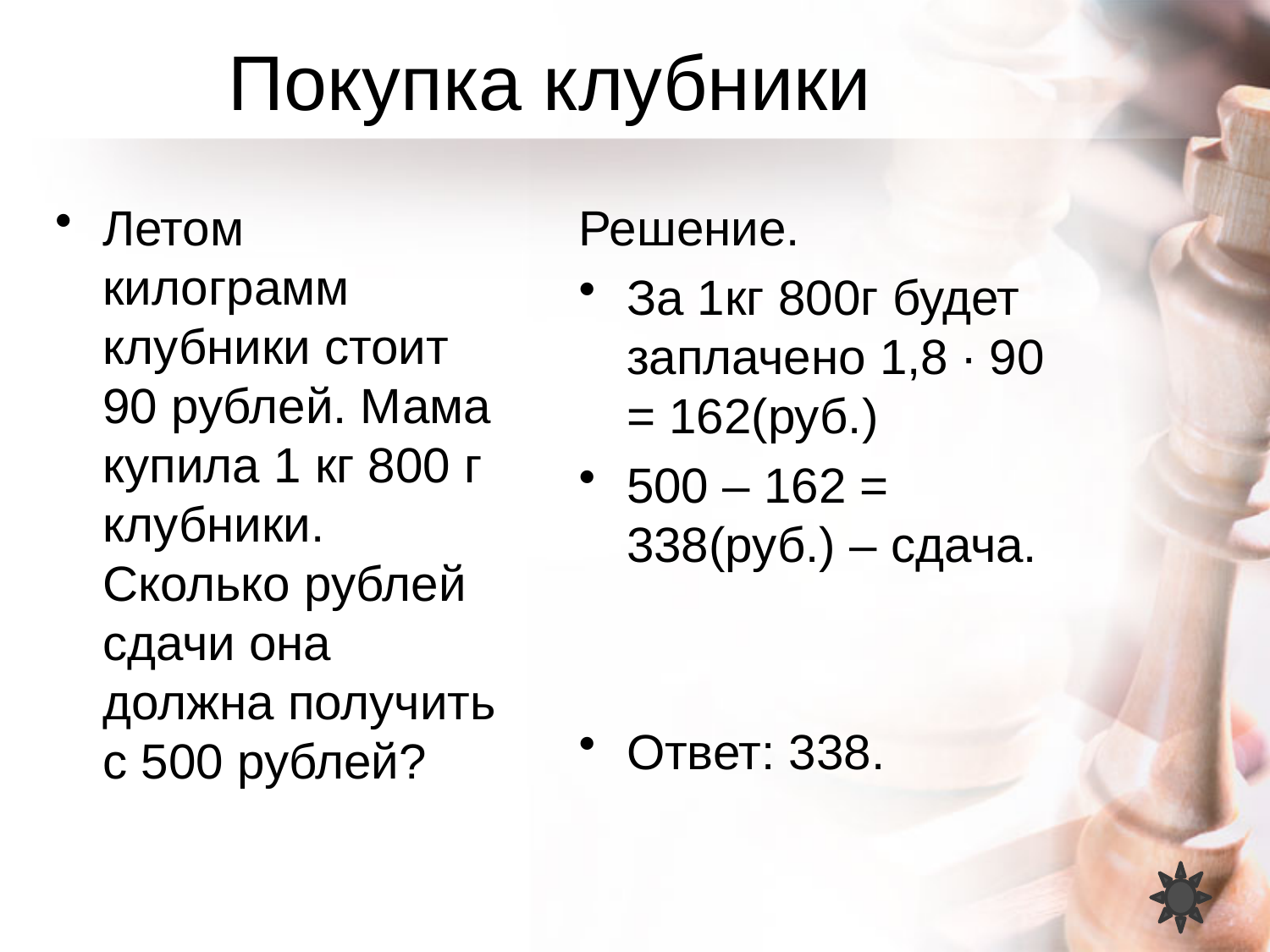

# Покупка клубники
Летом килограмм клубники стоит 90 рублей. Мама купила 1 кг 800 г клубники. Сколько рублей сдачи она должна получить с 500 рублей?
Решение.
За 1кг 800г будет заплачено 1,8 ∙ 90 = 162(руб.)
500 – 162 = 338(руб.) – сдача.

Ответ: 338.